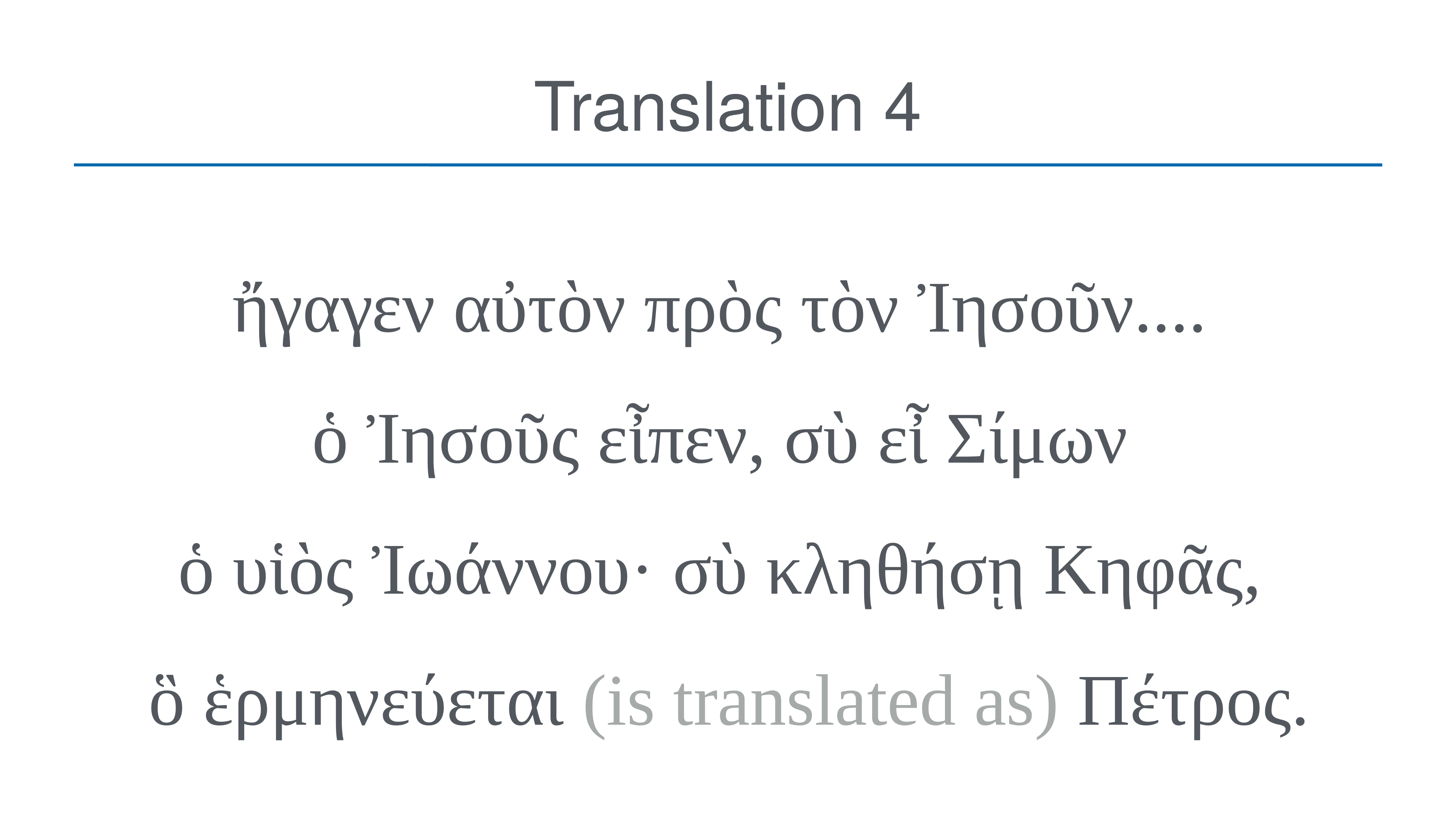

# Translation 4
ἤγαγεν αὐτὸν πρὸς τὸν Ἰησοῦν....
ὁ Ἰησοῦς εἶπεν, σὺ εἶ Σίμων
ὁ υἱὸς Ἰωάννου· σὺ κληθήσῃ Κηφᾶς,
ὃ ἑρμηνεύεται (is translated as) Πέτρος.